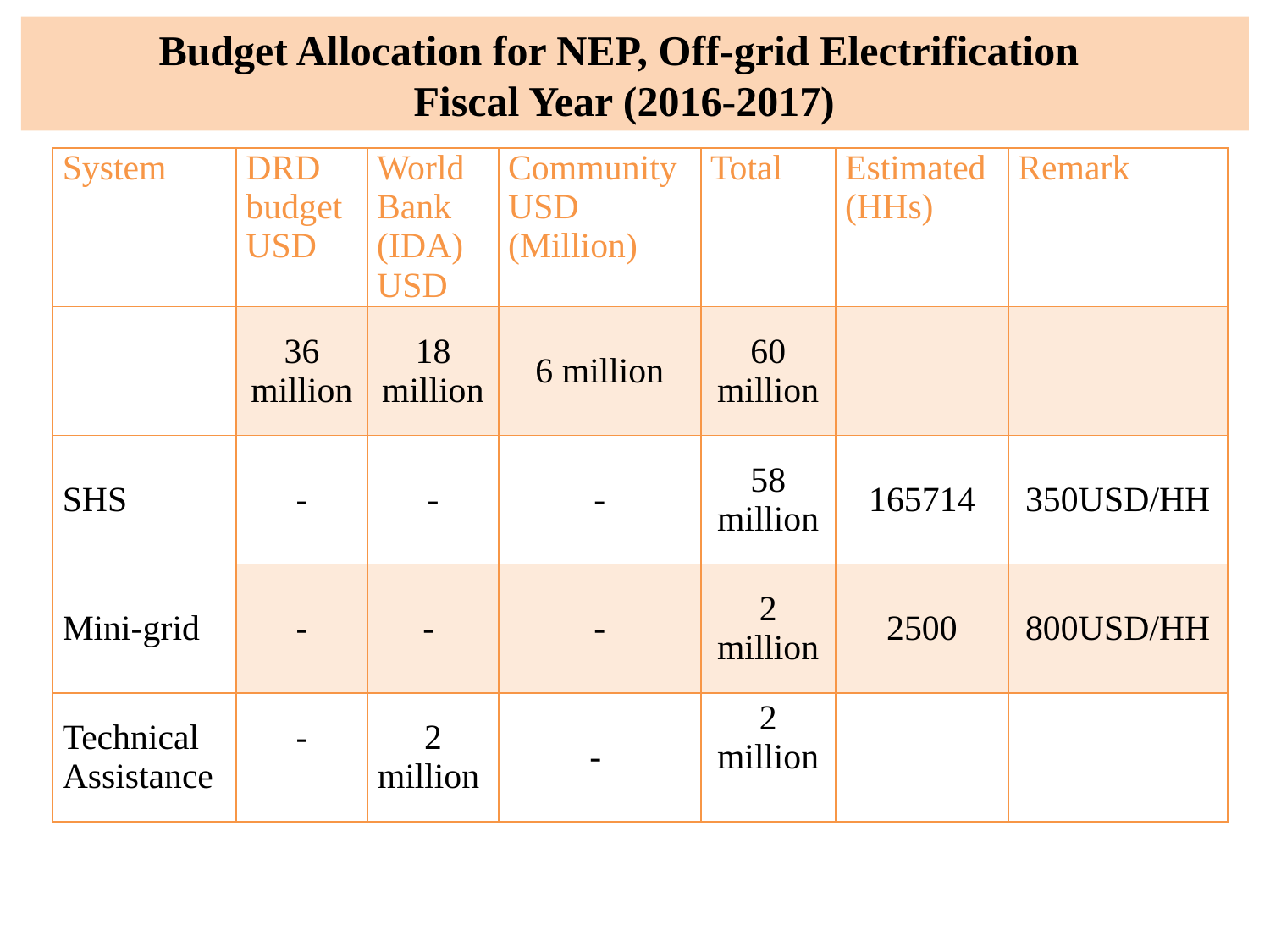

Budget Allocation for NEP, Off-grid Electrification
Fiscal Year (2016-2017)
| System | DRD budget USD | World Bank (IDA) USD | Community USD (Million) | Total | Estimated (HHs) | Remark |
| --- | --- | --- | --- | --- | --- | --- |
|  | 36 million | 18 million | 6 million | 60 million |  |  |
| SHS | - | - | - | 58 million | 165714 | 350USD/HH |
| Mini-grid | - | - | - | 2 million | 2500 | 800USD/HH |
| Technical Assistance | - | 2 million | - | 2 million |  |  |